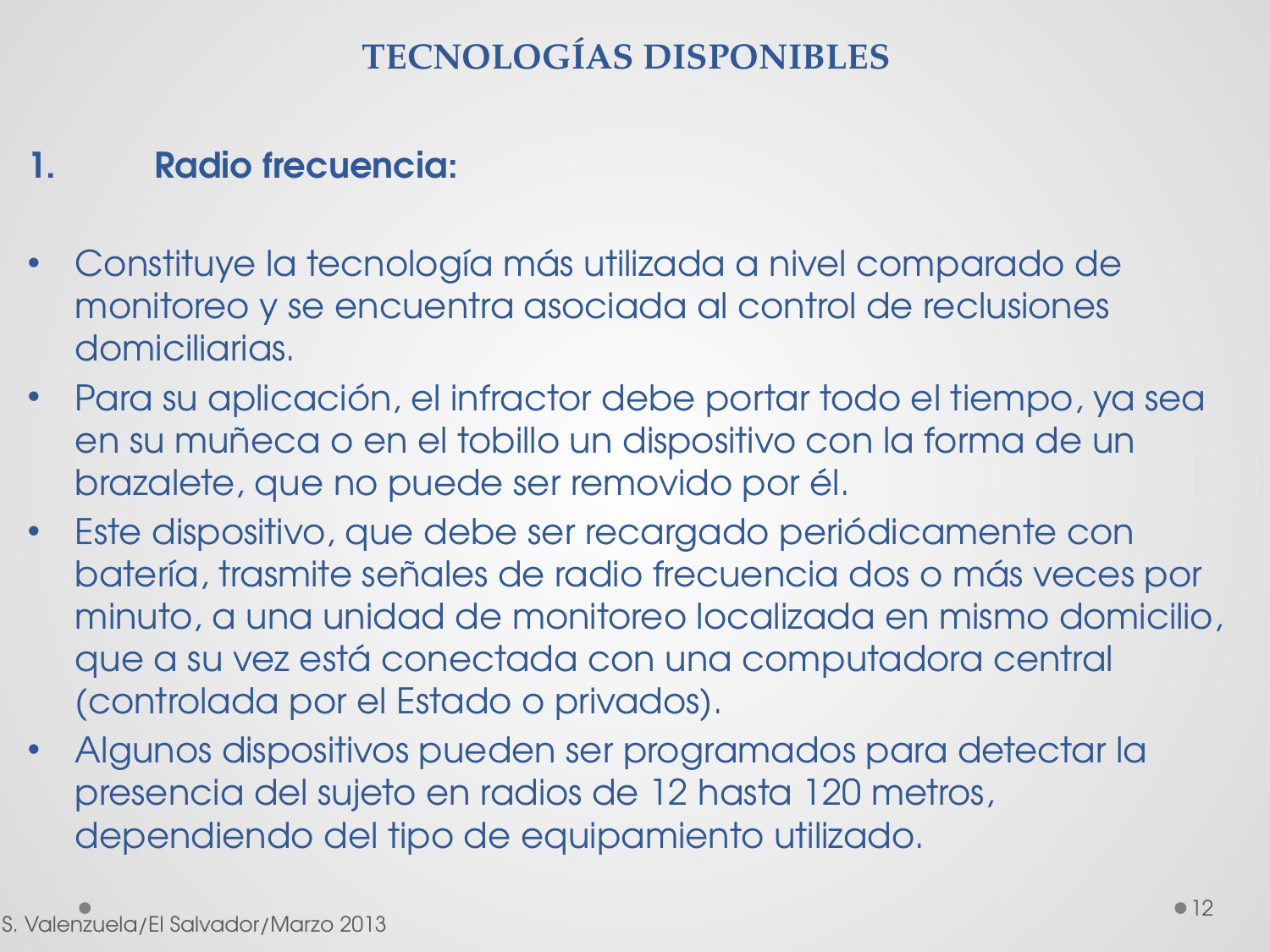

# TECNOLOGÍAS DISPONIBLES
1.	Radio frecuencia:

Constituye la tecnología más utilizada a nivel comparado de monitoreo y se encuentra asociada al control de reclusiones domiciliarias.
Para su aplicación, el infractor debe portar todo el tiempo, ya sea en su muñeca o en el tobillo un dispositivo con la forma de un brazalete, que no puede ser removido por él.
Este dispositivo, que debe ser recargado periódicamente con batería, trasmite señales de radio frecuencia dos o más veces por minuto, a una unidad de monitoreo localizada en mismo domicilio, que a su vez está conectada con una computadora central (controlada por el Estado o privados).
Algunos dispositivos pueden ser programados para detectar la presencia del sujeto en radios de 12 hasta 120 metros, dependiendo del tipo de equipamiento utilizado.

12
S. Valenzuela/El Salvador/Marzo 2013